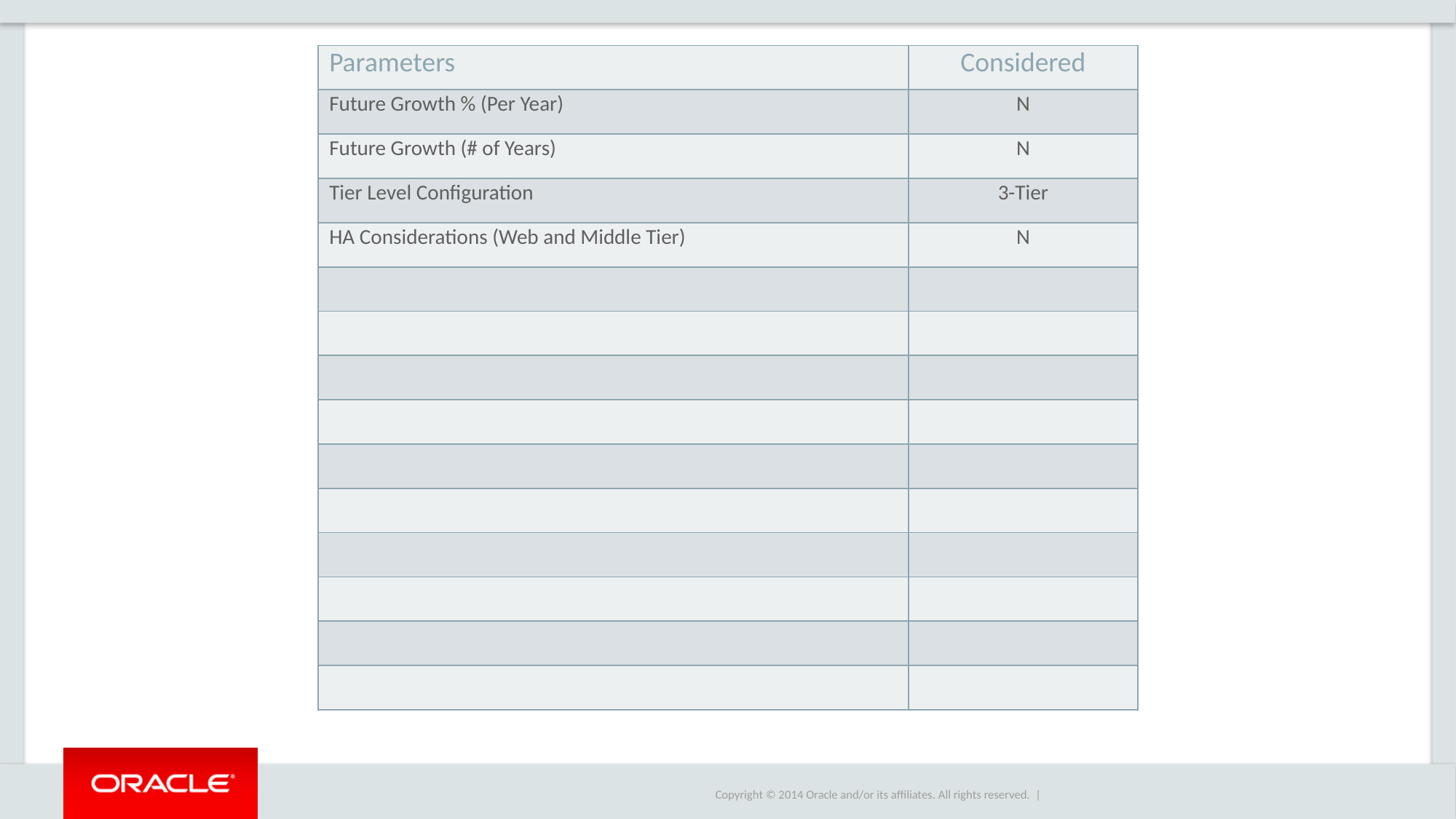

| Parameters | Considered |
| --- | --- |
| Future Growth % (Per Year) | N |
| Future Growth (# of Years) | N |
| Tier Level Configuration | 3-Tier |
| HA Considerations (Web and Middle Tier) | N |
|  |  |
|  |  |
|  |  |
|  |  |
|  |  |
|  |  |
|  |  |
|  |  |
|  |  |
|  |  |